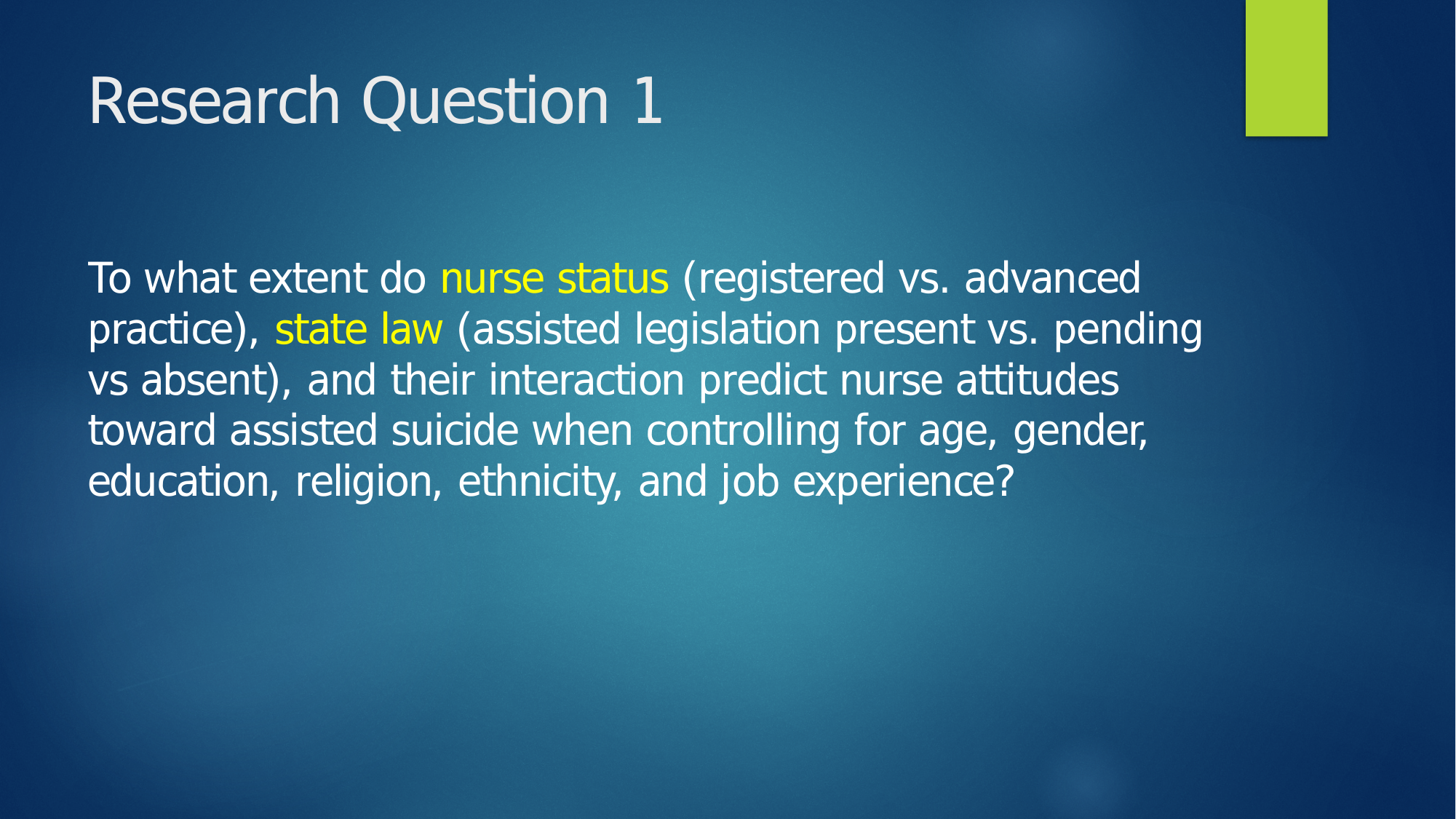

# Research Question 1
To what extent do nurse status (registered vs. advanced practice), state law (assisted legislation present vs. pending vs absent), and their interaction predict nurse attitudes toward assisted suicide when controlling for age, gender, education, religion, ethnicity, and job experience?